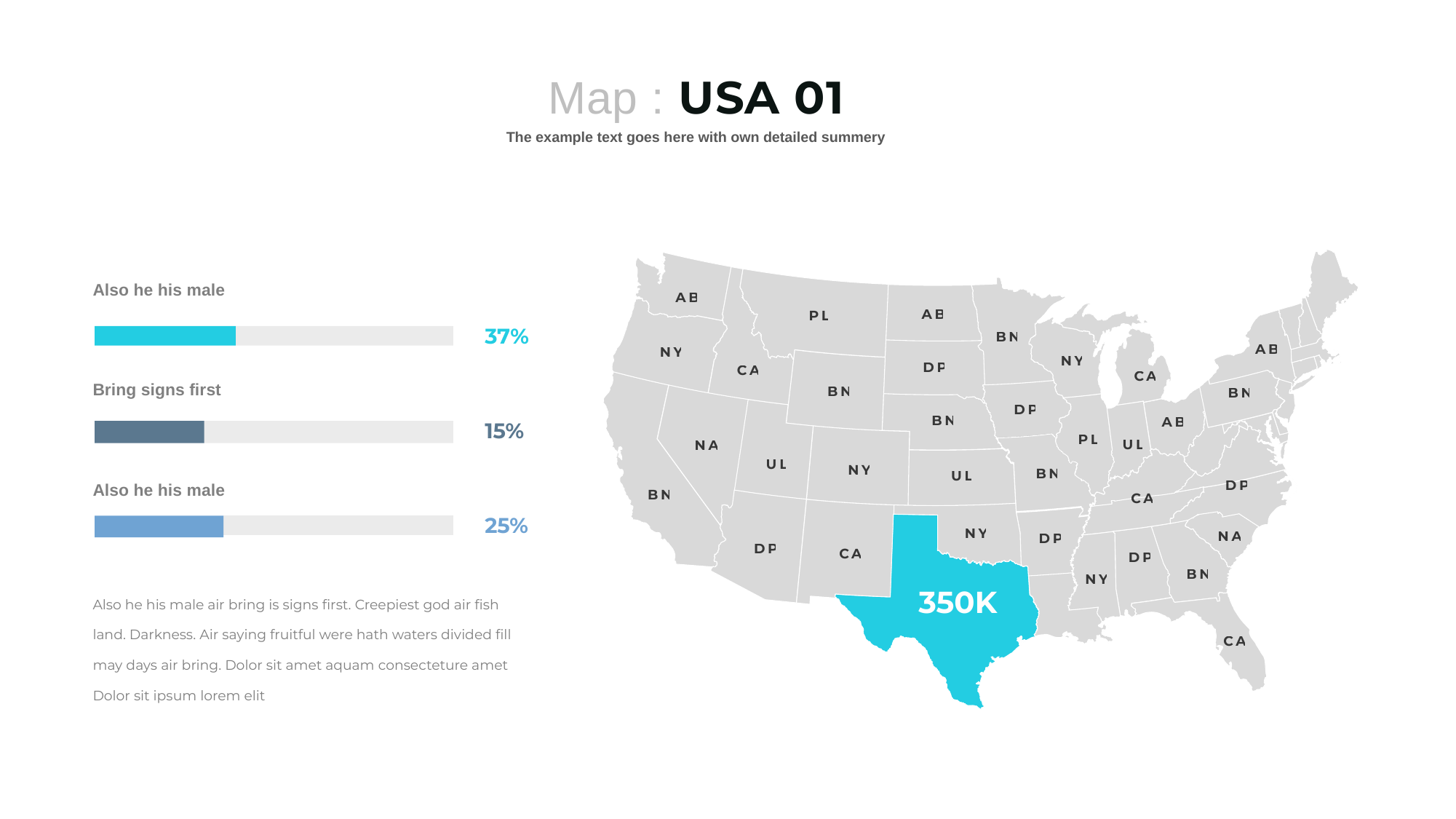

Map : USA 01
The example text goes here with own detailed summery

350K
Also he his male
AB
AB
PL
37%
BN

AB
NY
NY
DP
CA
CA
Bring signs first
BN
BN
DP
BN
AB
15%

PL
UL
NA
UL
NY
BN
UL
DP
Also he his male
BN
CA
25%

NY
NA
DP
DP
CA
DP
BN
NY
Also he his male air bring is signs first. Creepiest god air fish land. Darkness. Air saying fruitful were hath waters divided fill may days air bring. Dolor sit amet aquam consecteture amet
Dolor sit ipsum lorem elit
CA